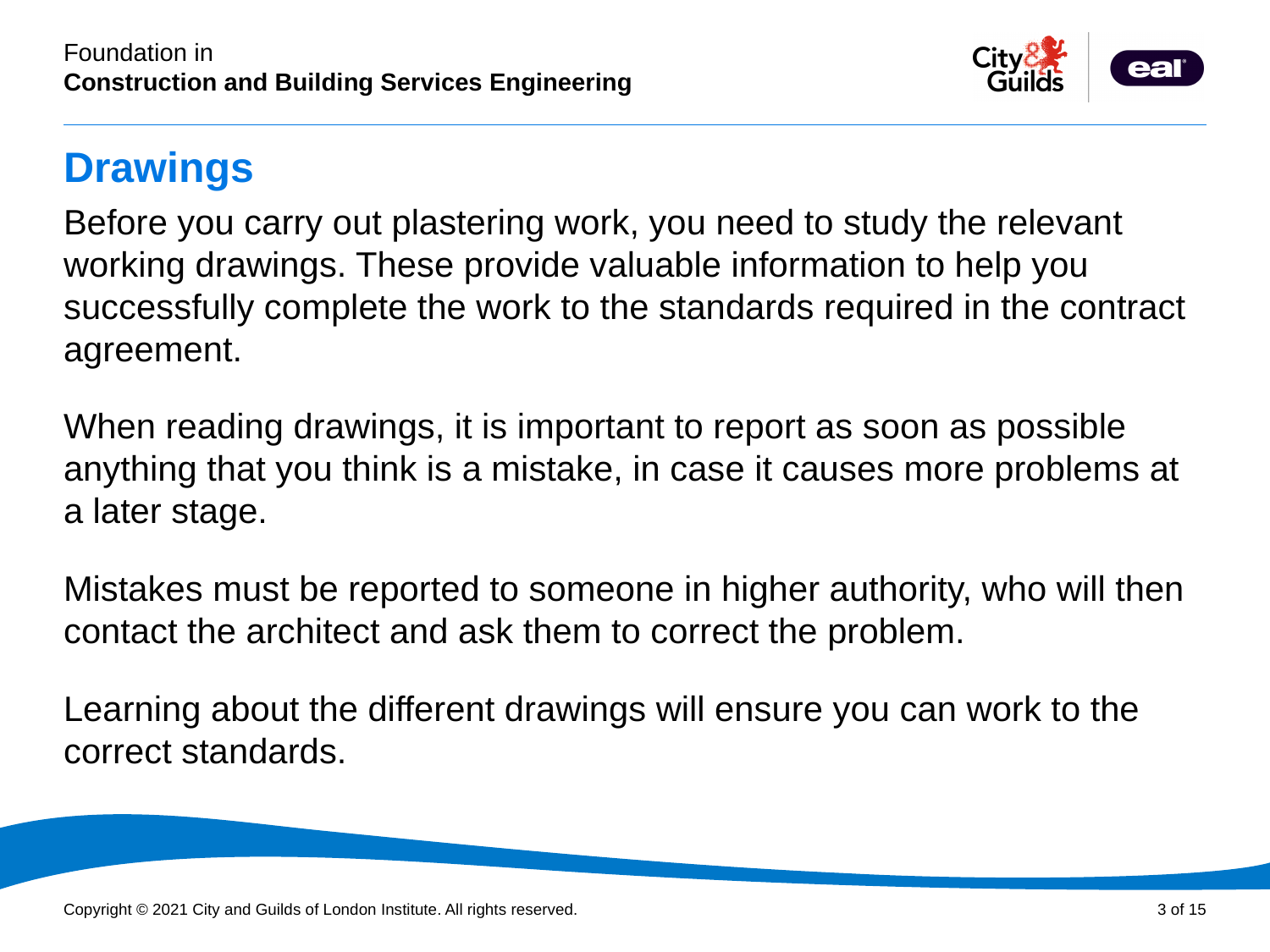

# Drawings
Before you carry out plastering work, you need to study the relevant working drawings. These provide valuable information to help you successfully complete the work to the standards required in the contract agreement.
When reading drawings, it is important to report as soon as possible anything that you think is a mistake, in case it causes more problems at
a later stage.
Mistakes must be reported to someone in higher authority, who will then contact the architect and ask them to correct the problem.
Learning about the different drawings will ensure you can work to the correct standards.